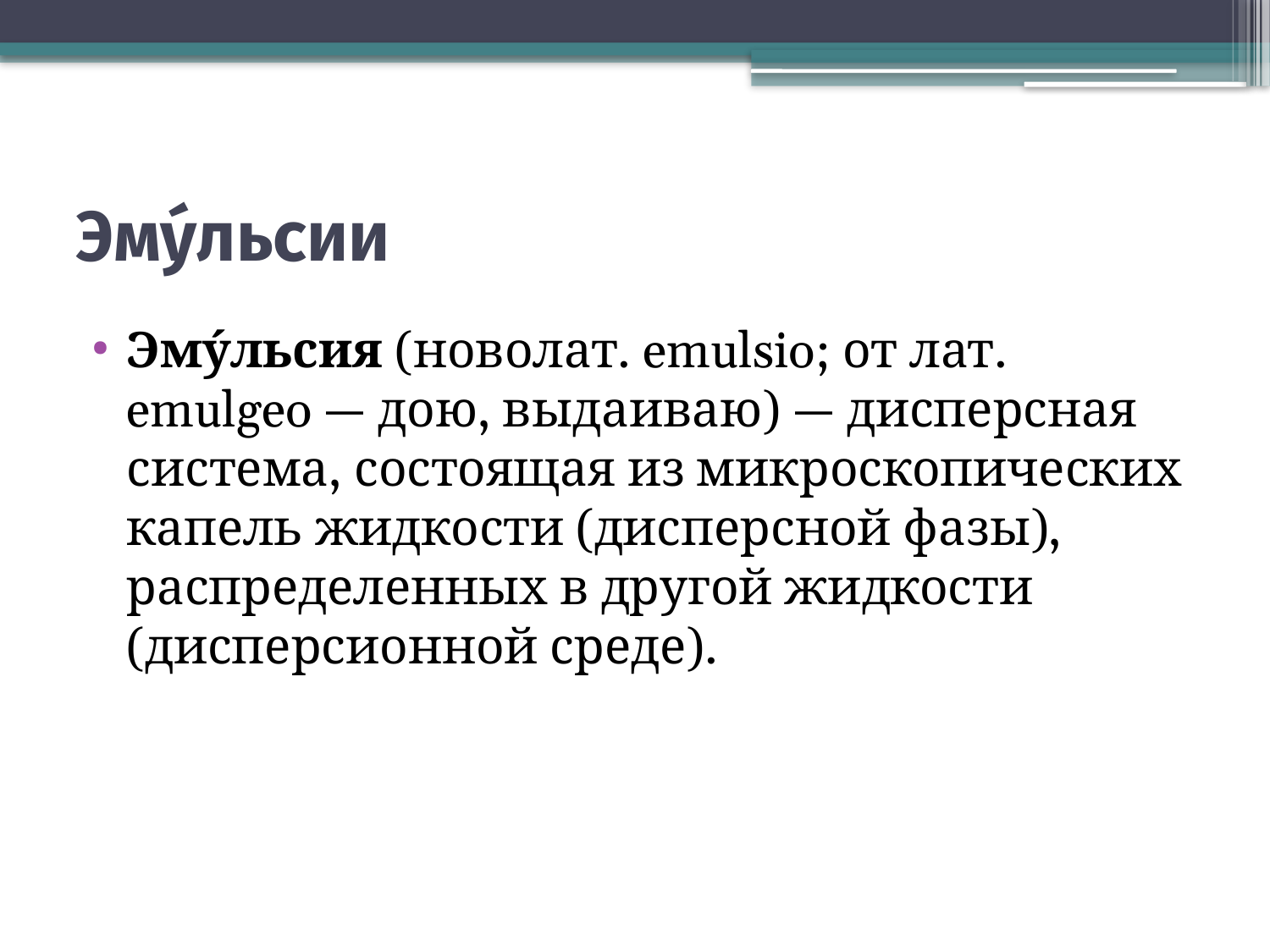

# Эму́льсии
Эму́льсия (новолат. emulsio; от лат. emulgeo — дою, выдаиваю) — дисперсная система, состоящая из микроскопических капель жидкости (дисперсной фазы), распределенных в другой жидкости (дисперсионной среде).